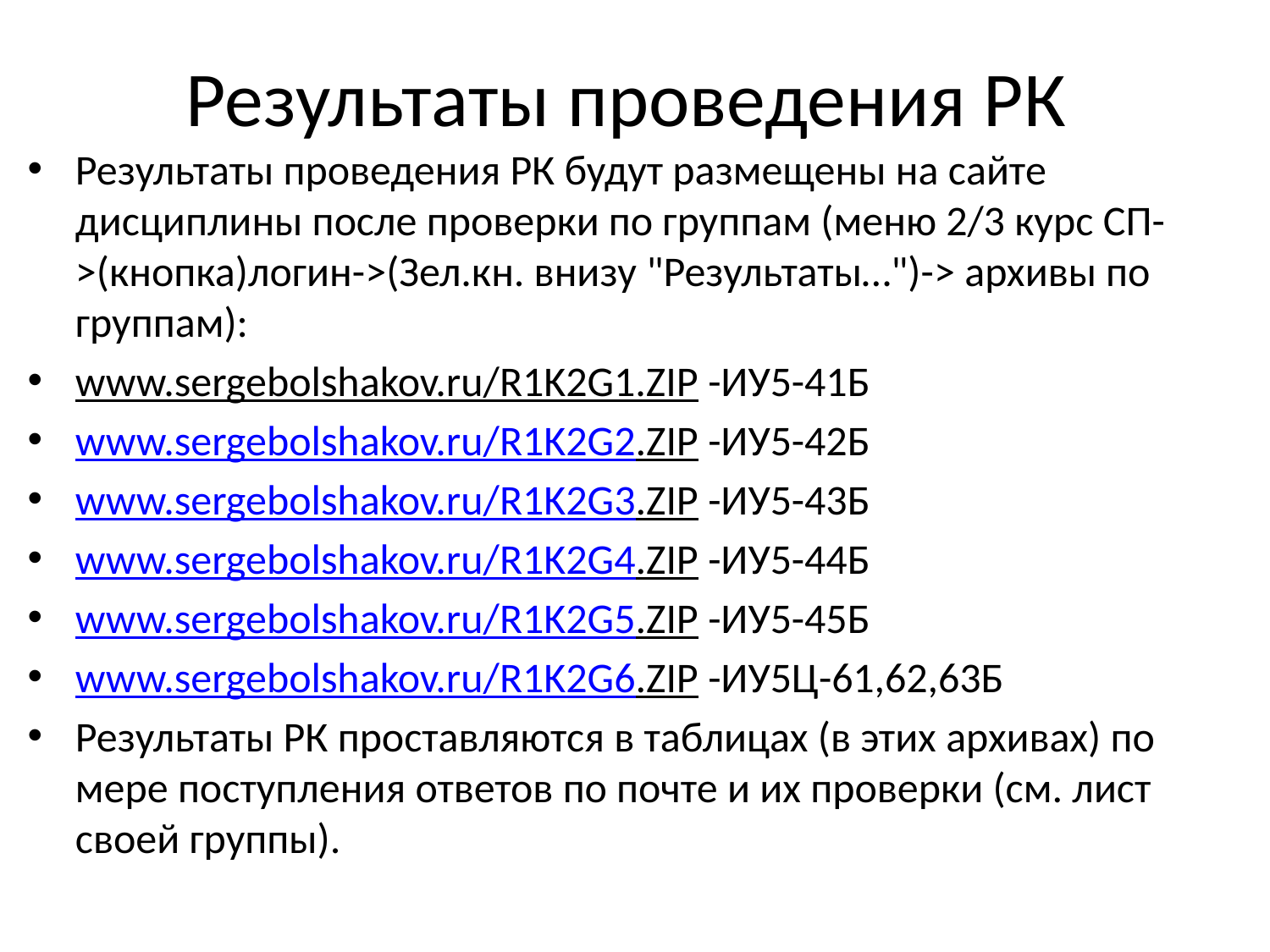

# Результаты проведения РК
Результаты проведения РК будут размещены на сайте дисциплины после проверки по группам (меню 2/3 курс СП->(кнопка)логин->(Зел.кн. внизу "Результаты…")-> архивы по группам):
www.sergebolshakov.ru/R1K2G1.ZIP -ИУ5-41Б
www.sergebolshakov.ru/R1K2G2.ZIP -ИУ5-42Б
www.sergebolshakov.ru/R1K2G3.ZIP -ИУ5-43Б
www.sergebolshakov.ru/R1K2G4.ZIP -ИУ5-44Б
www.sergebolshakov.ru/R1K2G5.ZIP -ИУ5-45Б
www.sergebolshakov.ru/R1K2G6.ZIP -ИУ5Ц-61,62,63Б
Результаты РК проставляются в таблицах (в этих архивах) по мере поступления ответов по почте и их проверки (см. лист своей группы).